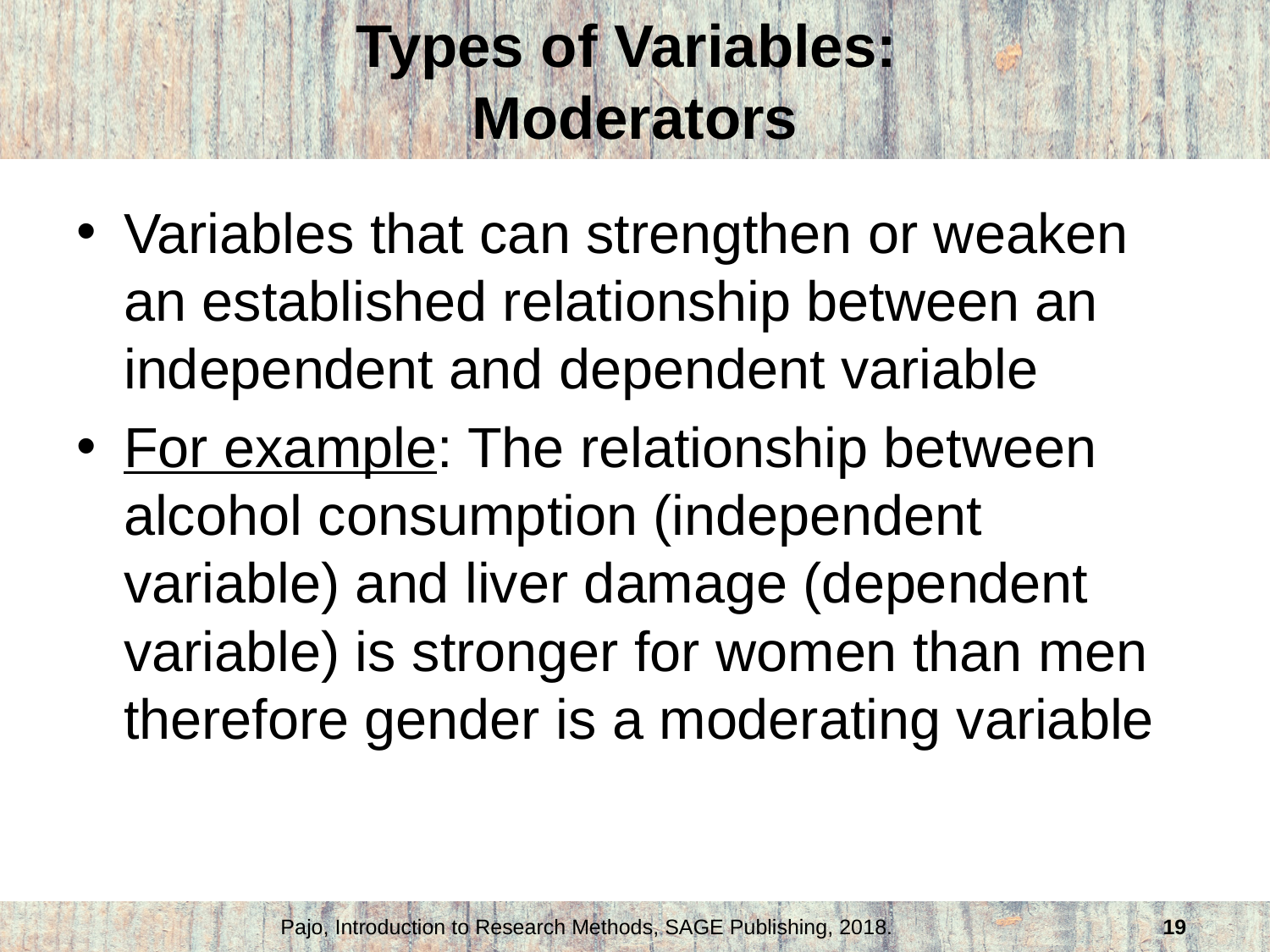

# Types of Variables: Moderators
Variables that can strengthen or weaken an established relationship between an independent and dependent variable
For example: The relationship between alcohol consumption (independent variable) and liver damage (dependent variable) is stronger for women than men therefore gender is a moderating variable

Pajo, Introduction to Research Methods, SAGE Publishing, 2018.
19